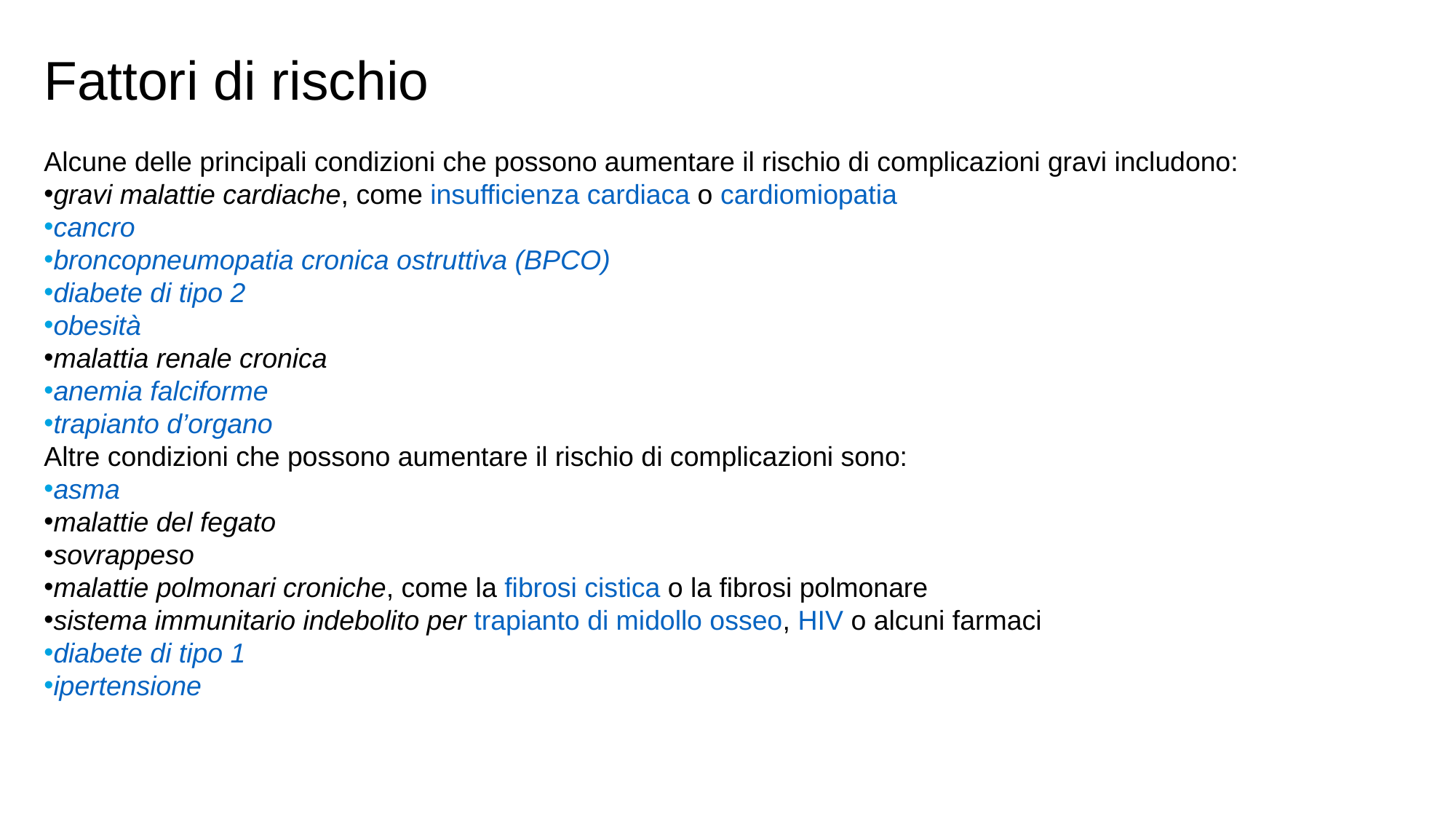

Fattori di rischio

Alcune delle principali condizioni che possono aumentare il rischio di complicazioni gravi includono:
gravi malattie cardiache, come insufficienza cardiaca o cardiomiopatia
cancro
broncopneumopatia cronica ostruttiva (BPCO)
diabete di tipo 2
obesità
malattia renale cronica
anemia falciforme
trapianto d’organo
Altre condizioni che possono aumentare il rischio di complicazioni sono:
asma
malattie del fegato
sovrappeso
malattie polmonari croniche, come la fibrosi cistica o la fibrosi polmonare
sistema immunitario indebolito per trapianto di midollo osseo, HIV o alcuni farmaci
diabete di tipo 1
ipertensione